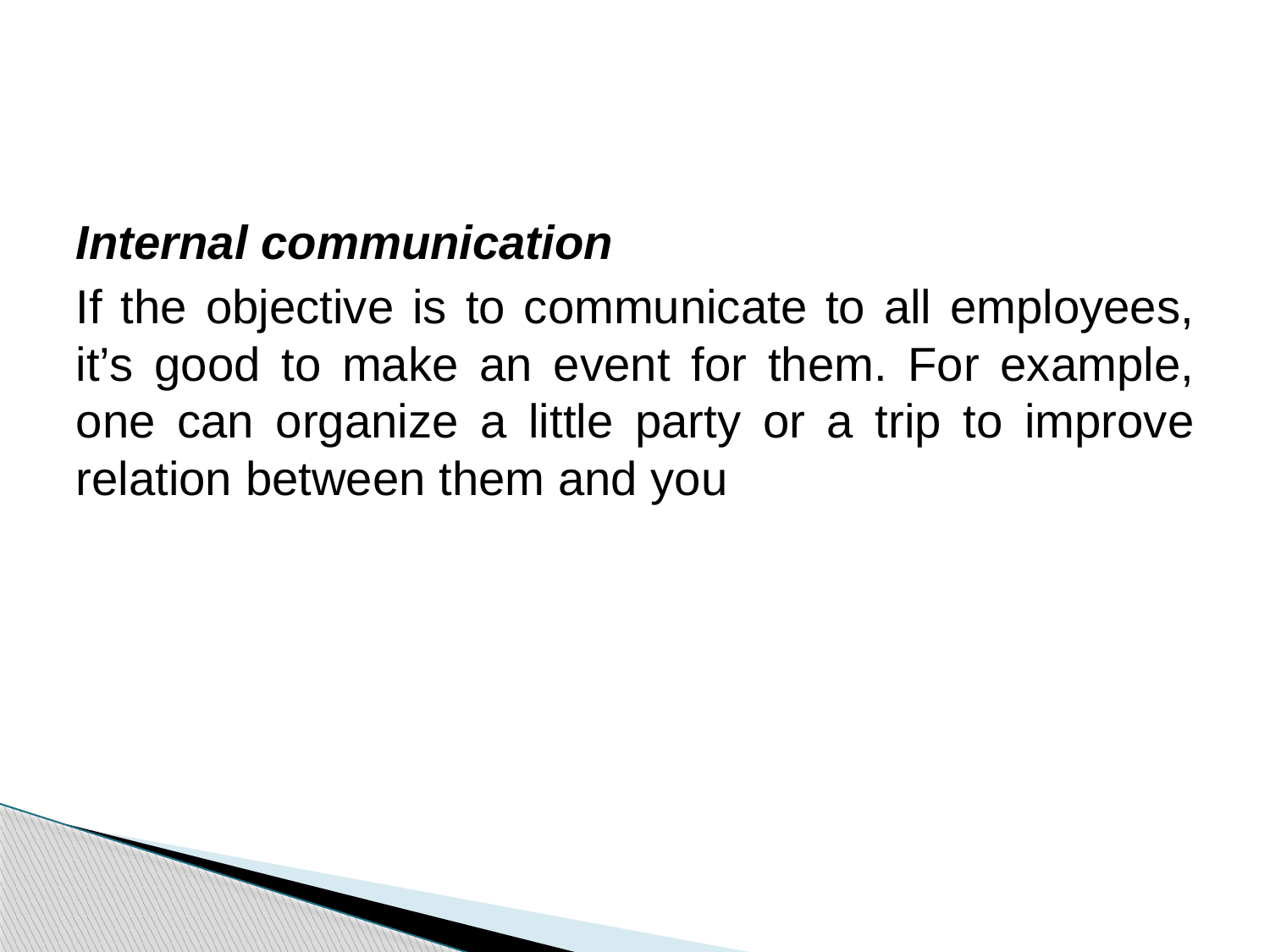

#
Internal communication
If the objective is to communicate to all employees, it’s good to make an event for them. For example, one can organize a little party or a trip to improve relation between them and you